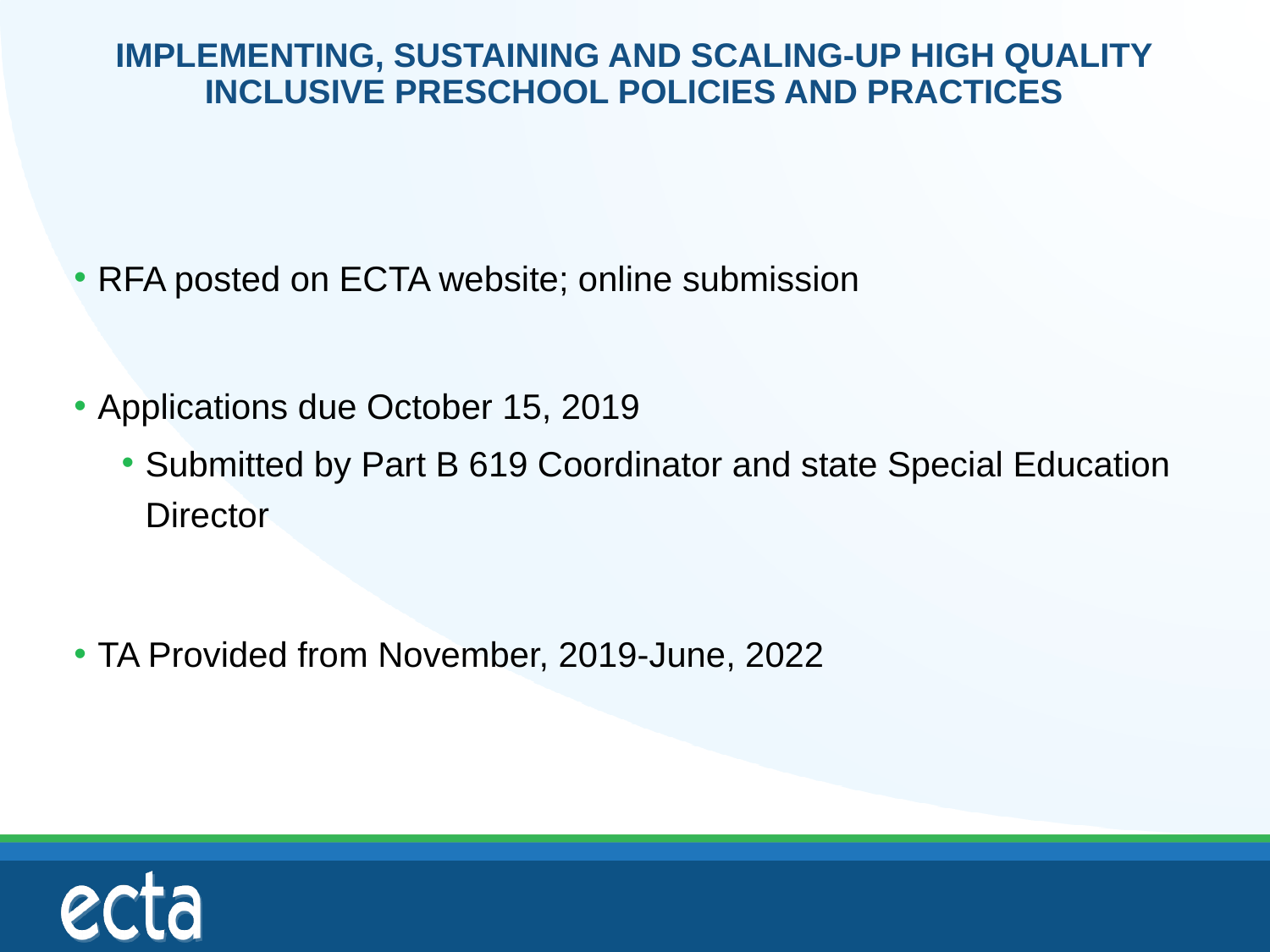

# IMPLEMENTING, SUSTAINING AND SCALING-UP HIGH QUALITY INCLUSIVE PRESCHOOL POLICIES AND PRACTICES

RFA posted on ECTA website; online submission

Applications due October 15, 2019
Submitted by Part B 619 Coordinator and state Special Education Director

TA Provided from November, 2019-June, 2022